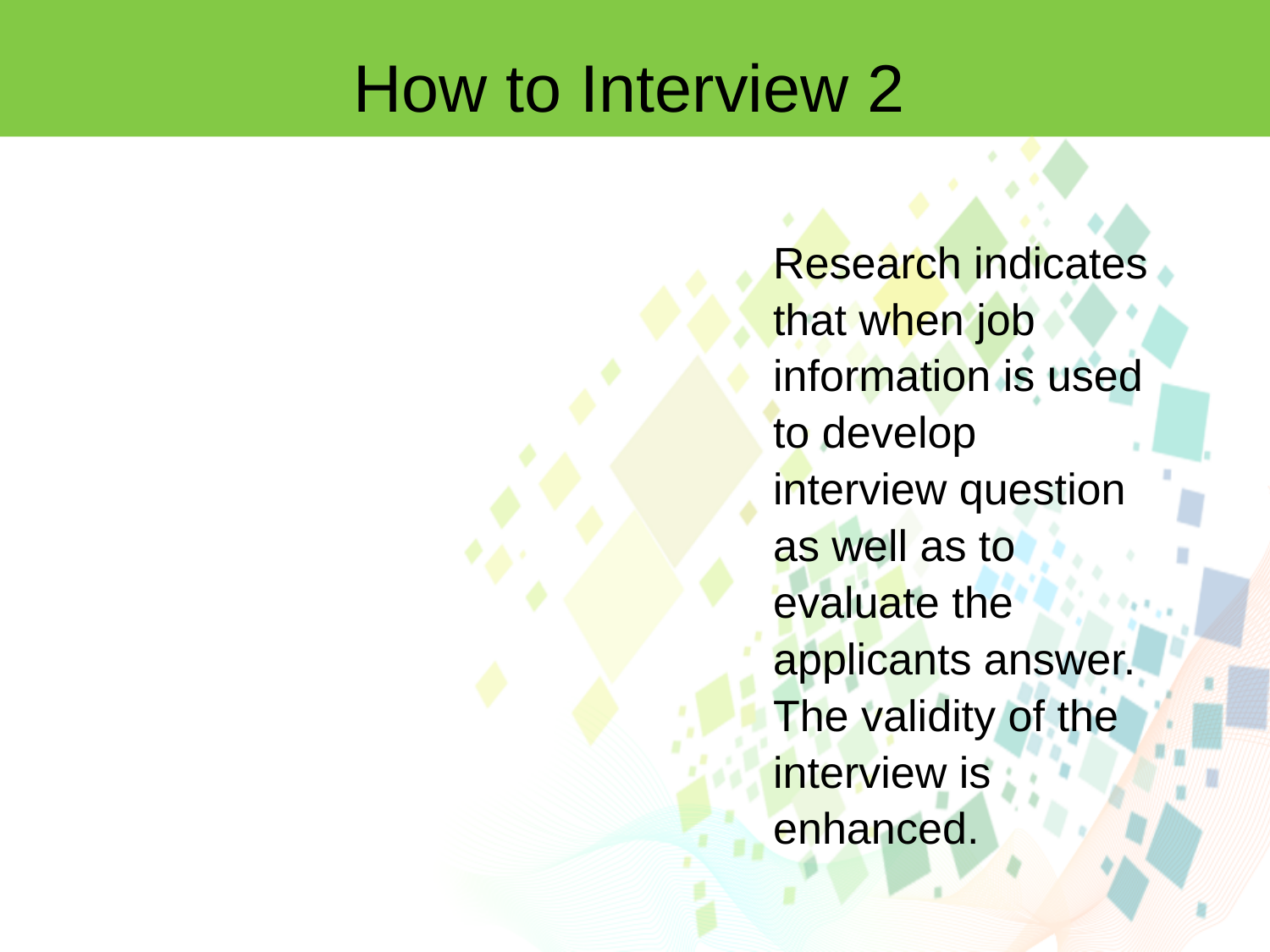

How to Interview 2
Research indicates that when job information is used to develop interview question as well as to evaluate the applicants answer. The validity of the interview is enhanced.